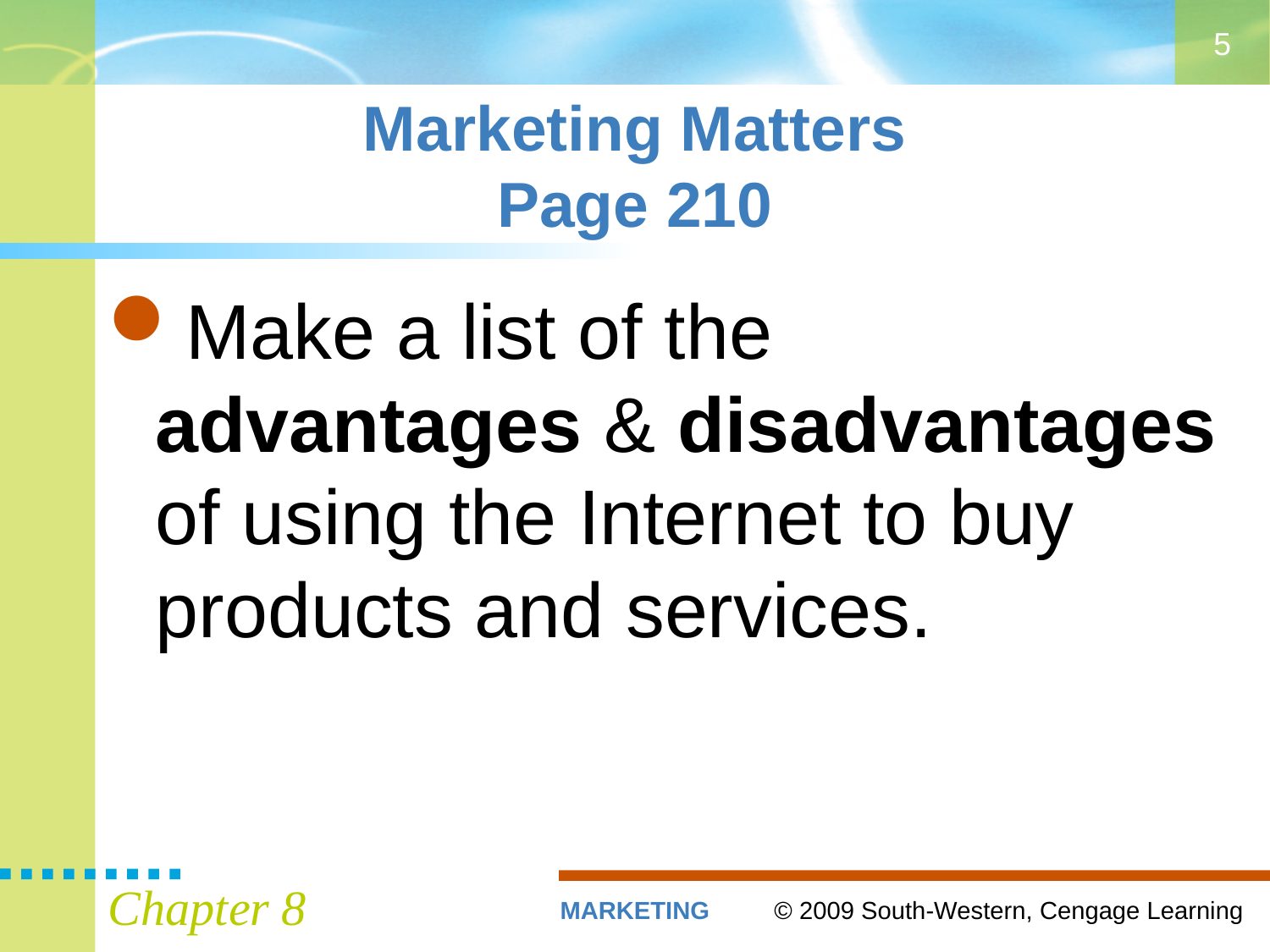

5
# Marketing Matters Page 210
Make a list of the
advantages & disadvantages
of using the Internet to buy products and services.

Chapter 8